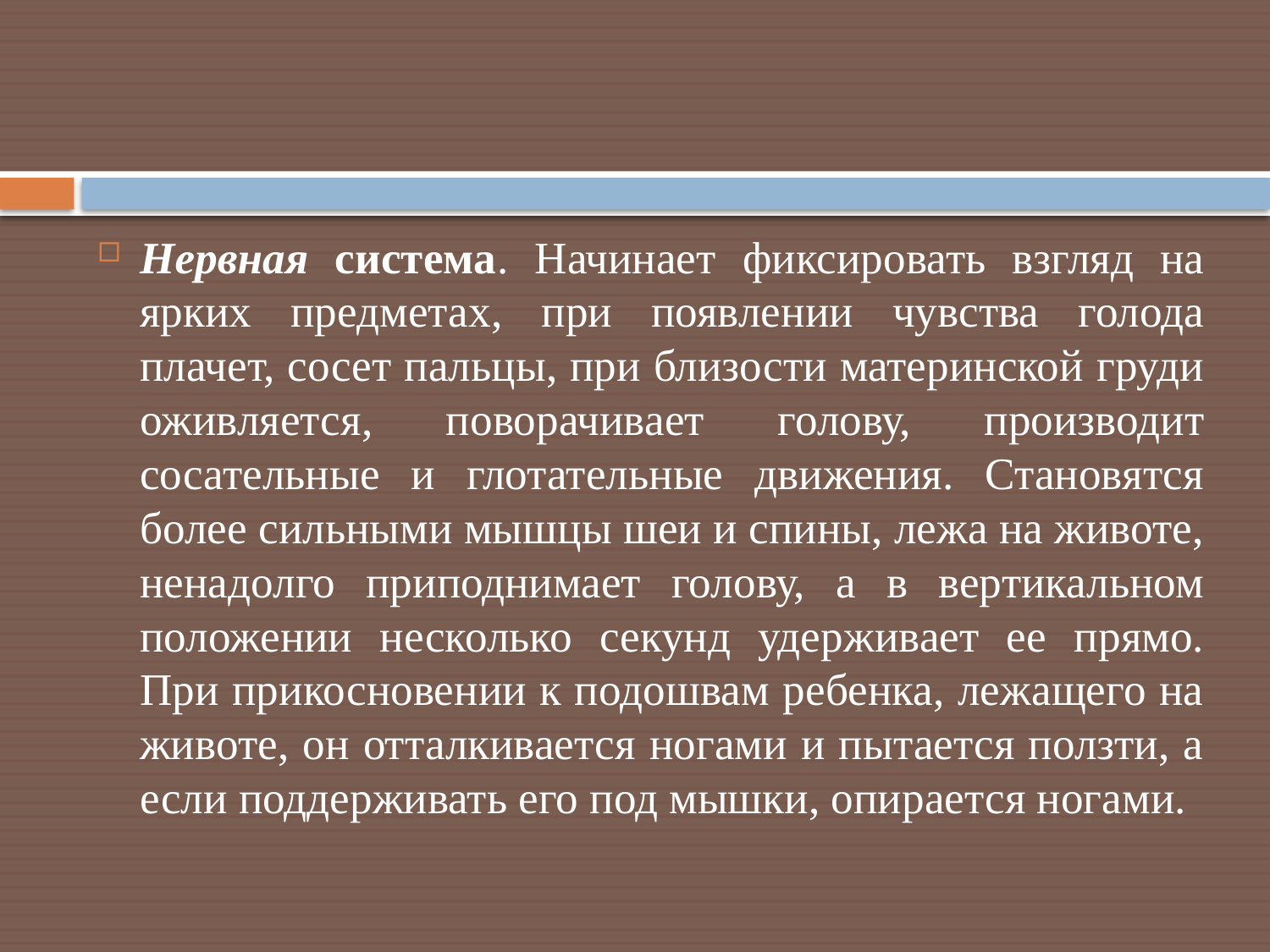

Нервная система. Начинает фиксировать взгляд на ярких предметах, при появлении чувства голода плачет, сосет пальцы, при близости материнской груди оживляется, поворачивает голову, производит сосательные и глотательные движения. Становятся более сильными мышцы шеи и спины, лежа на животе, ненадолго приподнимает голову, а в вертикальном положении несколько секунд удерживает ее прямо. При прикосновении к подошвам ребенка, лежащего на животе, он отталкивается ногами и пытается ползти, а если поддерживать его под мышки, опирается ногами.